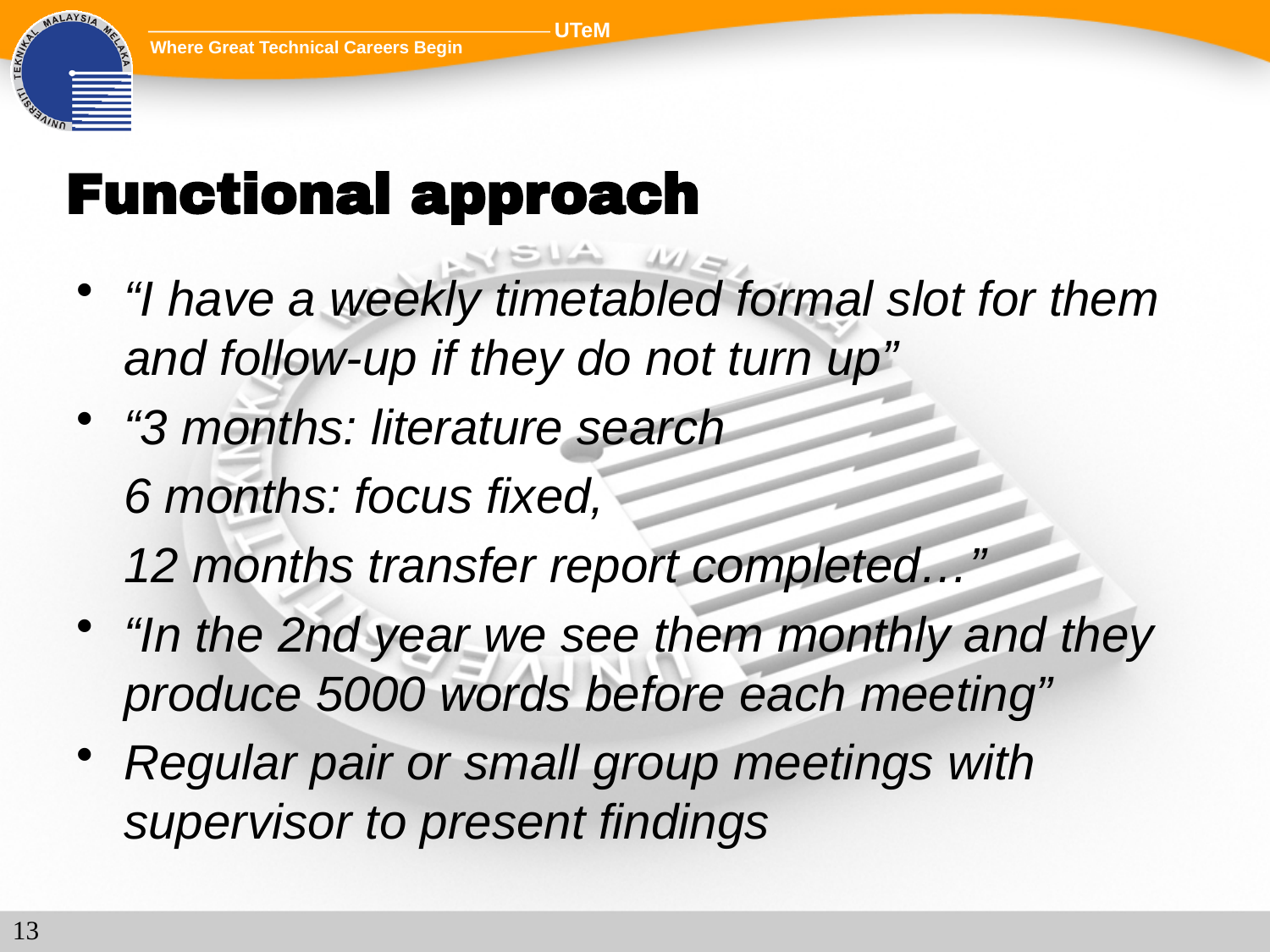

# Functional approach
“I have a weekly timetabled formal slot for them and follow-up if they do not turn up”
“3 months: literature search
	6 months: focus fixed,
	12 months transfer report completed…”
“In the 2nd year we see them monthly and they produce 5000 words before each meeting”
Regular pair or small group meetings with supervisor to present findings